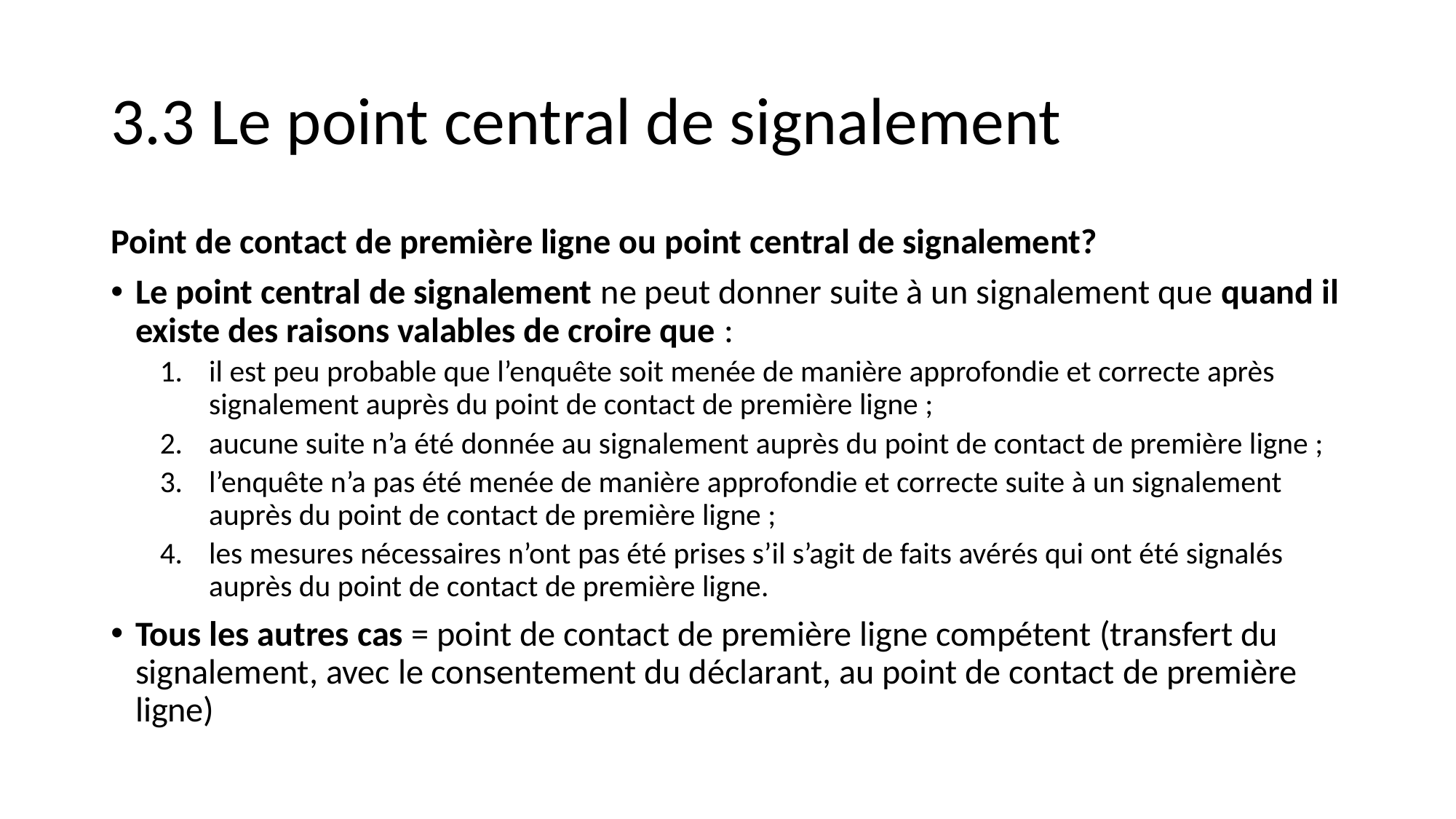

# 3.3 Le point central de signalement
Point de contact de première ligne ou point central de signalement?
Le point central de signalement ne peut donner suite à un signalement que quand il existe des raisons valables de croire que :
il est peu probable que l’enquête soit menée de manière approfondie et correcte après signalement auprès du point de contact de première ligne ;
aucune suite n’a été donnée au signalement auprès du point de contact de première ligne ;
l’enquête n’a pas été menée de manière approfondie et correcte suite à un signalement auprès du point de contact de première ligne ;
les mesures nécessaires n’ont pas été prises s’il s’agit de faits avérés qui ont été signalés auprès du point de contact de première ligne.
Tous les autres cas = point de contact de première ligne compétent (transfert du signalement, avec le consentement du déclarant, au point de contact de première ligne)